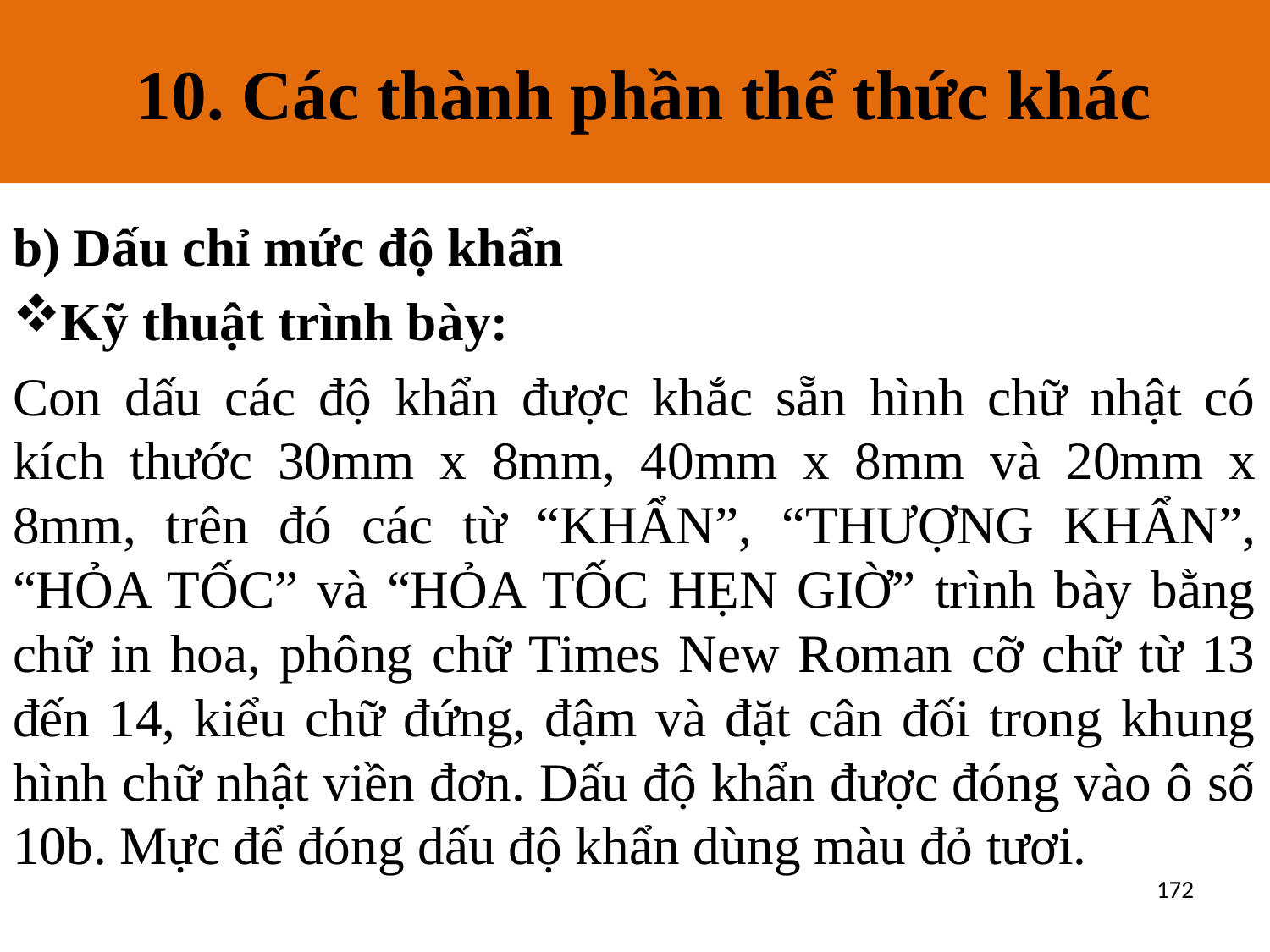

10. Các thành phần thể thức khác
# 10. Các thành phần thể thức khác
b) Dấu chỉ mức độ khẩn
Kỹ thuật trình bày:
Con dấu các độ khẩn được khắc sẵn hình chữ nhật có kích thước 30mm x 8mm, 40mm x 8mm và 20mm x 8mm, trên đó các từ “KHẨN”, “THƯỢNG KHẨN”, “HỎA TỐC” và “HỎA TỐC HẸN GIỜ” trình bày bằng chữ in hoa, phông chữ Times New Roman cỡ chữ từ 13 đến 14, kiểu chữ đứng, đậm và đặt cân đối trong khung hình chữ nhật viền đơn. Dấu độ khẩn được đóng vào ô số 10b. Mực để đóng dấu độ khẩn dùng màu đỏ tươi.

172